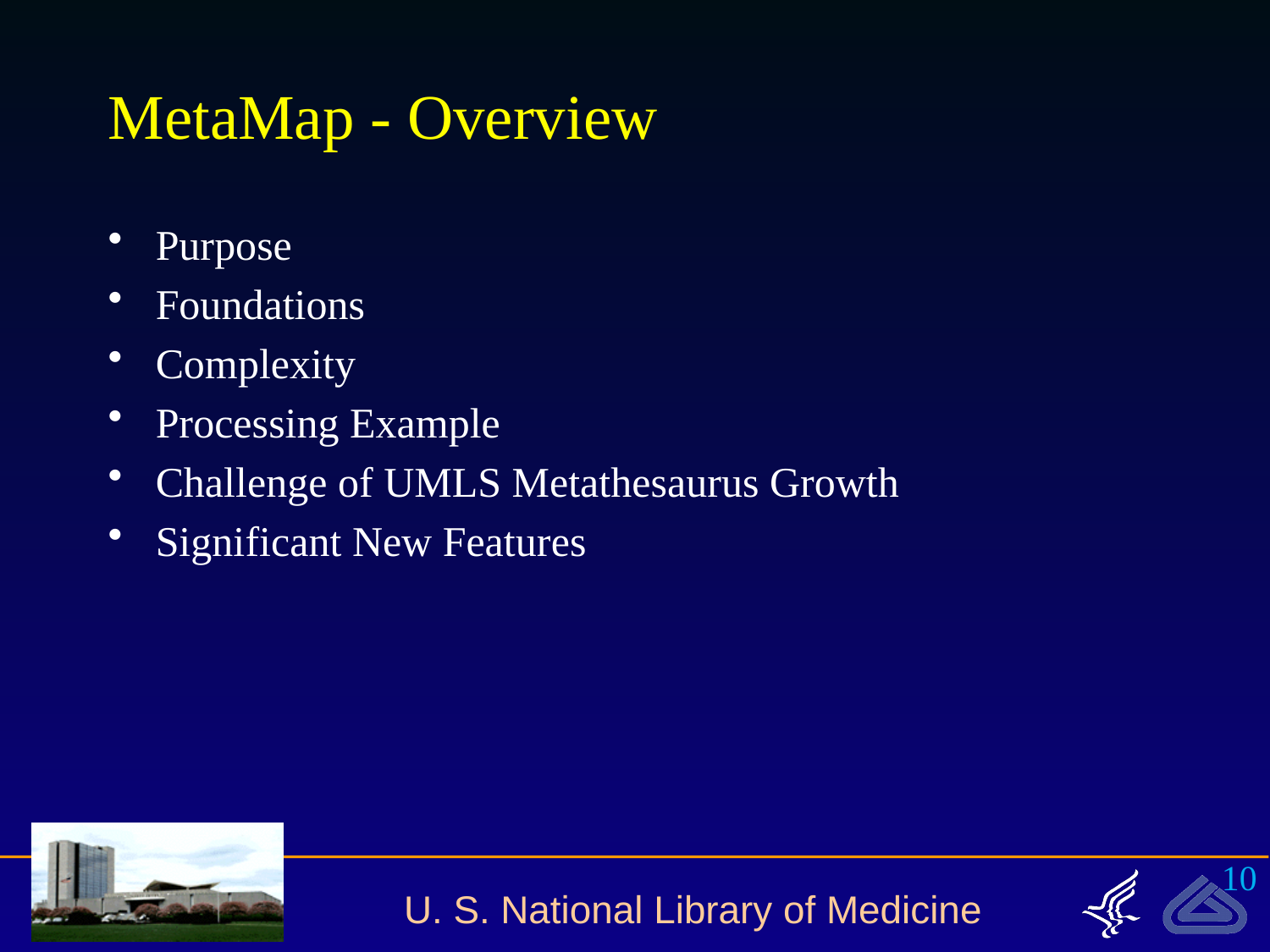

# MetaMap - Overview
Purpose
Foundations
Complexity
Processing Example
Challenge of UMLS Metathesaurus Growth
Significant New Features

10